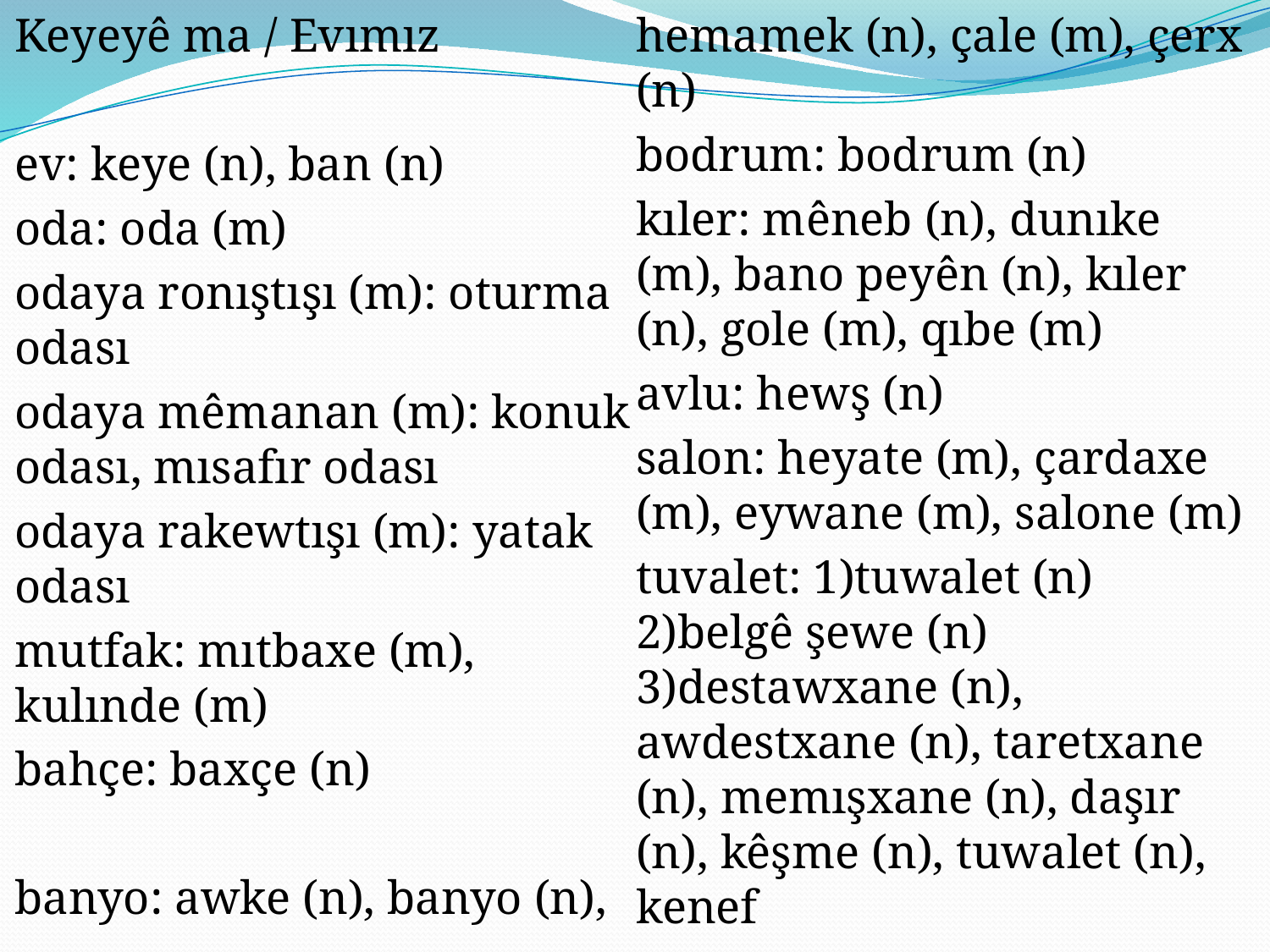

Keyeyê ma / Evımız

ev: keye (n), ban (n)
oda: oda (m)
odaya ronıştışı (m): oturma odası
odaya mêmanan (m): konuk odası, mısafır odası
odaya rakewtışı (m): yatak odası
mutfak: mıtbaxe (m), kulınde (m)
bahçe: baxçe (n)

banyo: awke (n), banyo (n), hemamek (n), çale (m), çerx (n)
bodrum: bodrum (n)
kıler: mêneb (n), dunıke (m), bano peyên (n), kıler (n), gole (m), qıbe (m)
avlu: hewş (n)
salon: heyate (m), çardaxe (m), eywane (m), salone (m)
tuvalet: 1)tuwalet (n) 2)belgê şewe (n) 3)destawxane (n), awdestxane (n), taretxane (n), memışxane (n), daşır (n), kêşme (n), tuwalet (n), kenef